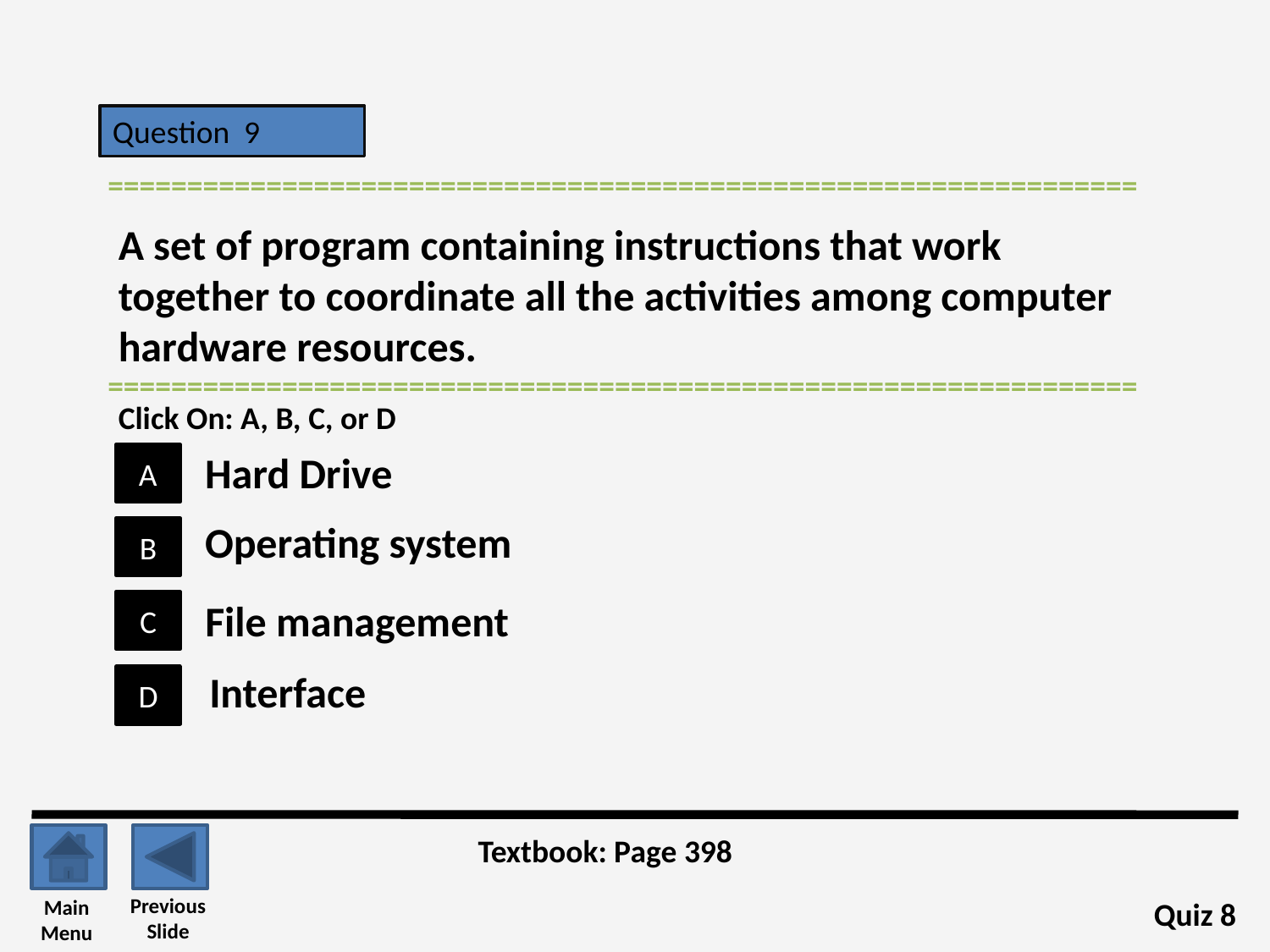

Question  9
=================================================================
A set of program containing instructions that work together to coordinate all the activities among computer hardware resources.
=================================================================
Click On: A, B, C, or D

Hard Drive
A
Operating system
B
File management
C
Interface
D

Textbook: Page 398
Previous
Slide
Main
Menu
Quiz 8